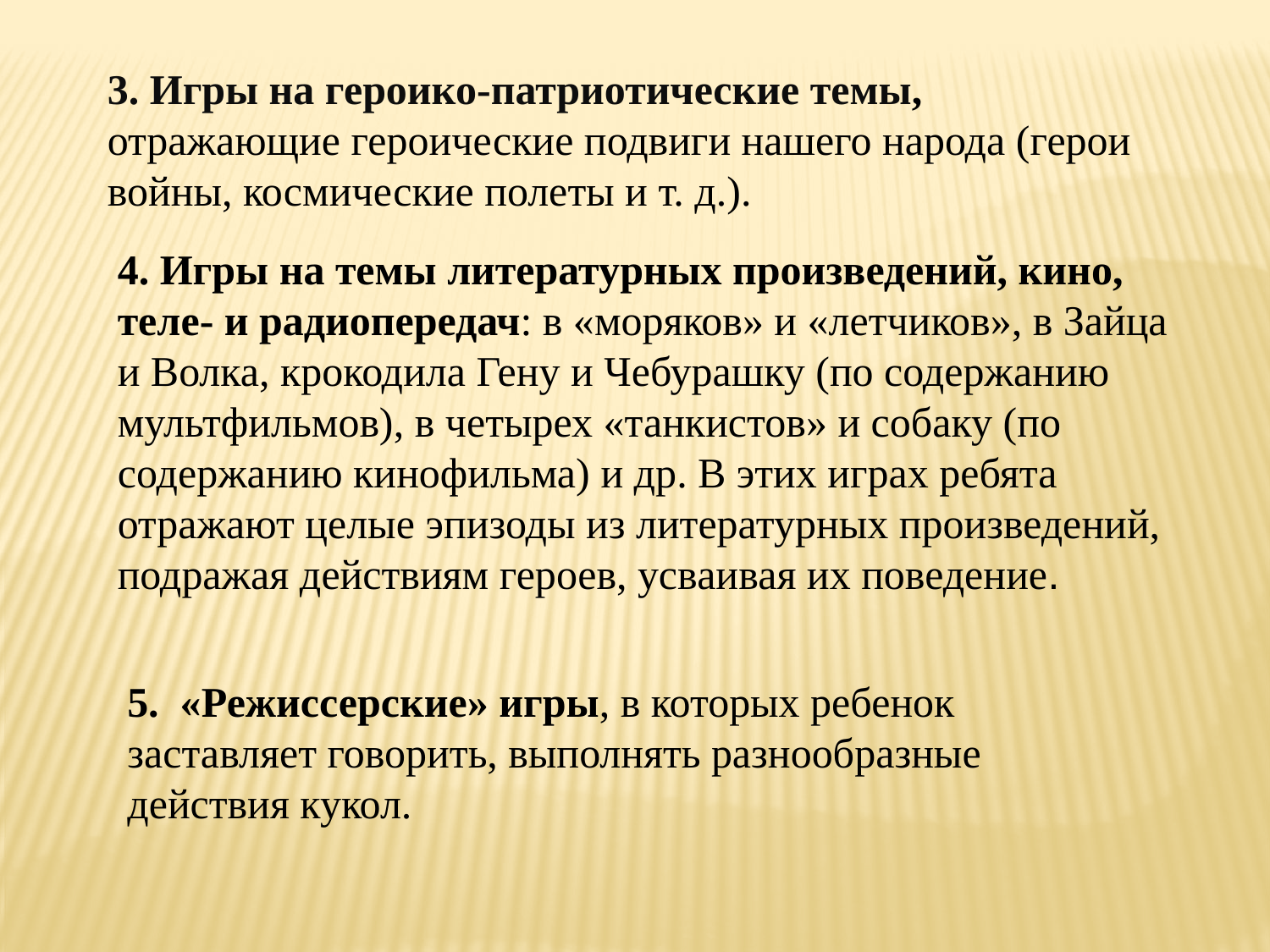

3. Игры на героико-патриотические темы, отражающие героические подвиги нашего народа (герои войны, космические полеты и т. д.).
4. Игры на темы литературных произведений, кино, теле- и радиопередач: в «моряков» и «летчиков», в Зайца и Волка, крокодила Гену и Чебурашку (по содержанию мультфильмов), в четырех «танкистов» и собаку (по содержанию кинофильма) и др. В этих играх ребята отражают целые эпизоды из литературных произведений, подражая действиям героев, усваивая их поведение.
5.  «Режиссерские» игры, в которых ребенок заставляет говорить, выполнять разнообразные действия кукол.